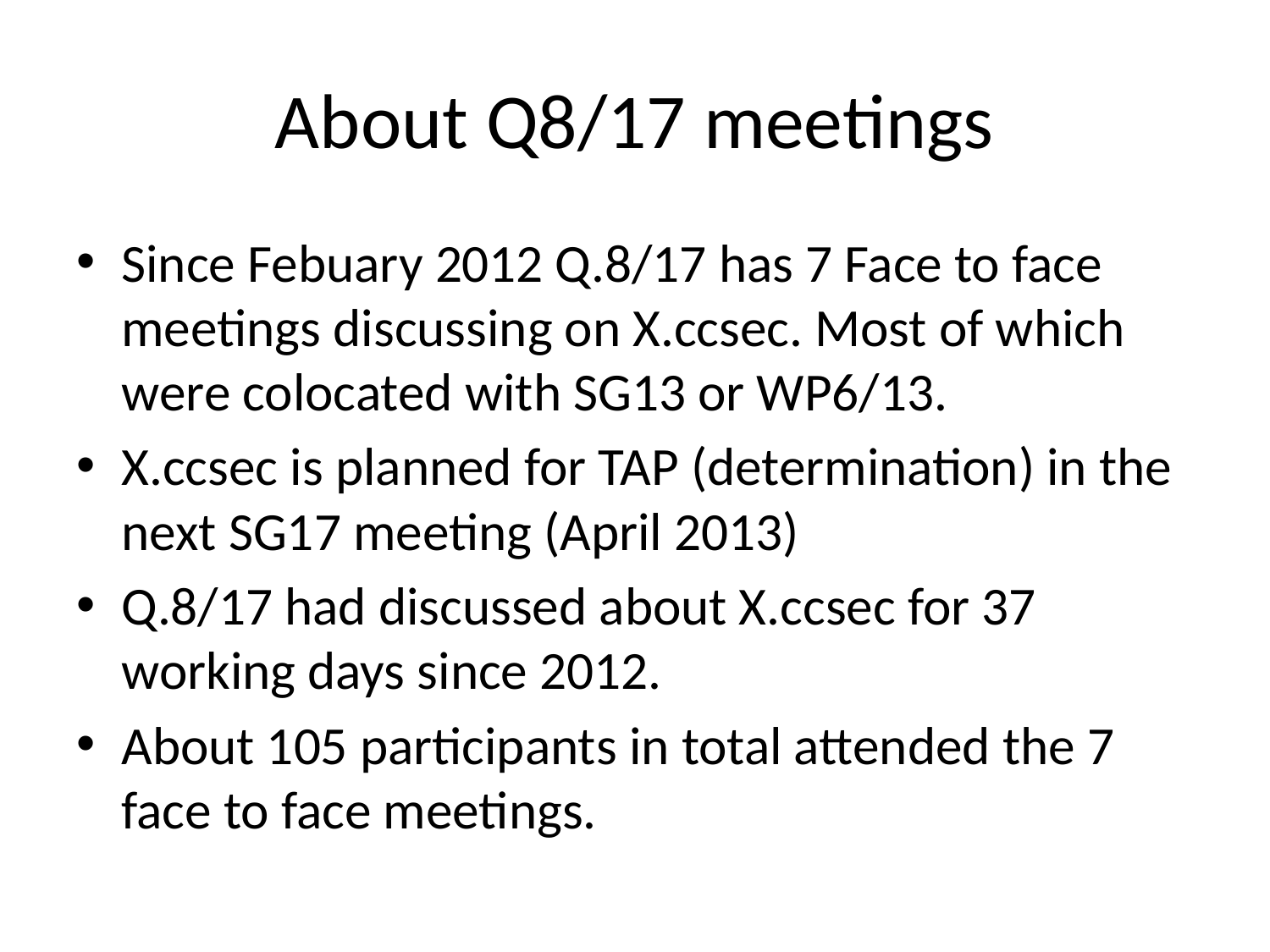

# About Q8/17 meetings
Since Febuary 2012 Q.8/17 has 7 Face to face meetings discussing on X.ccsec. Most of which were colocated with SG13 or WP6/13.
X.ccsec is planned for TAP (determination) in the next SG17 meeting (April 2013)
Q.8/17 had discussed about X.ccsec for 37 working days since 2012.
About 105 participants in total attended the 7 face to face meetings.